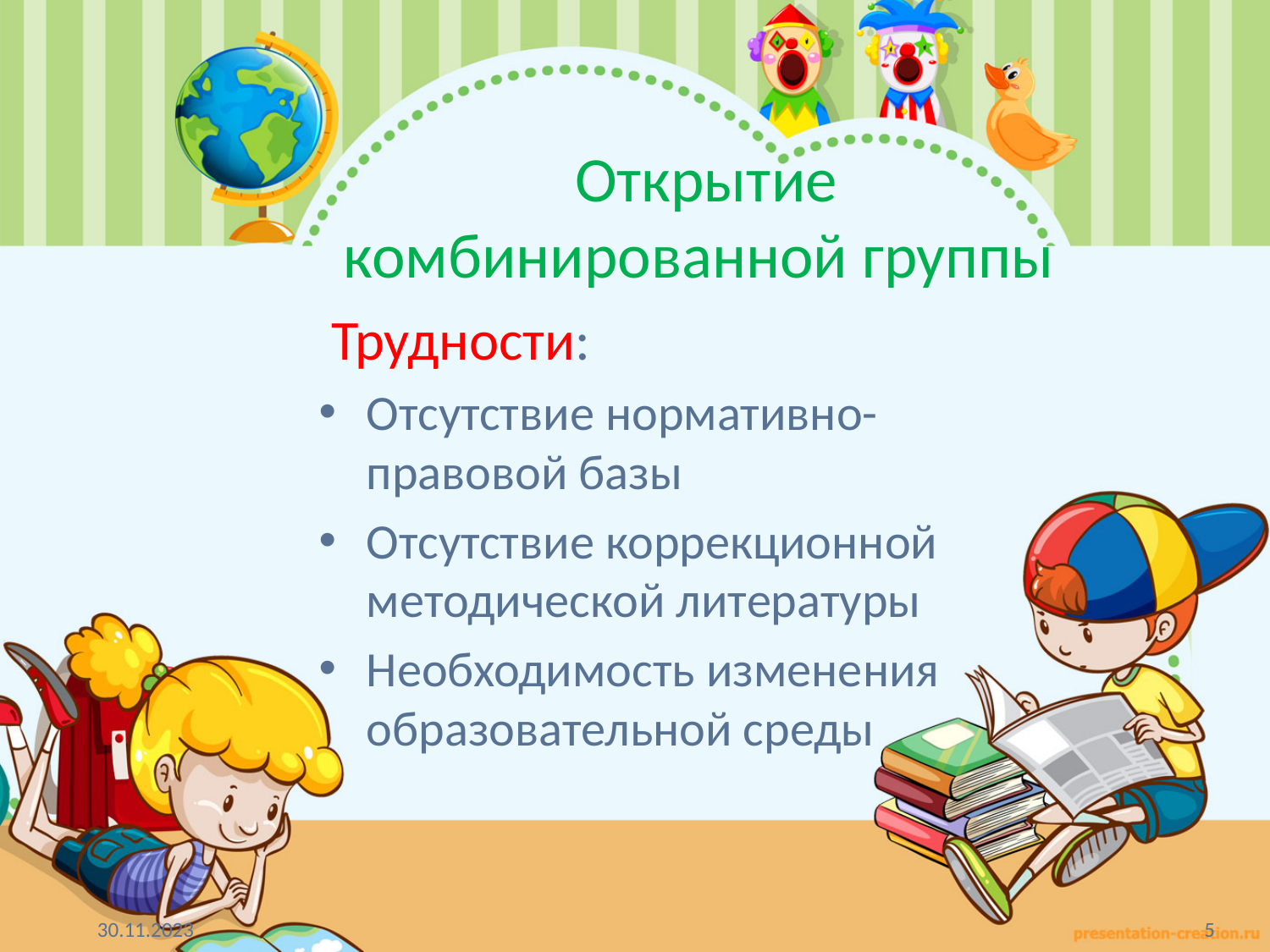

# Открытие комбинированной группы
 Трудности:
Отсутствие нормативно-правовой базы
Отсутствие коррекционной методической литературы
Необходимость изменения образовательной среды